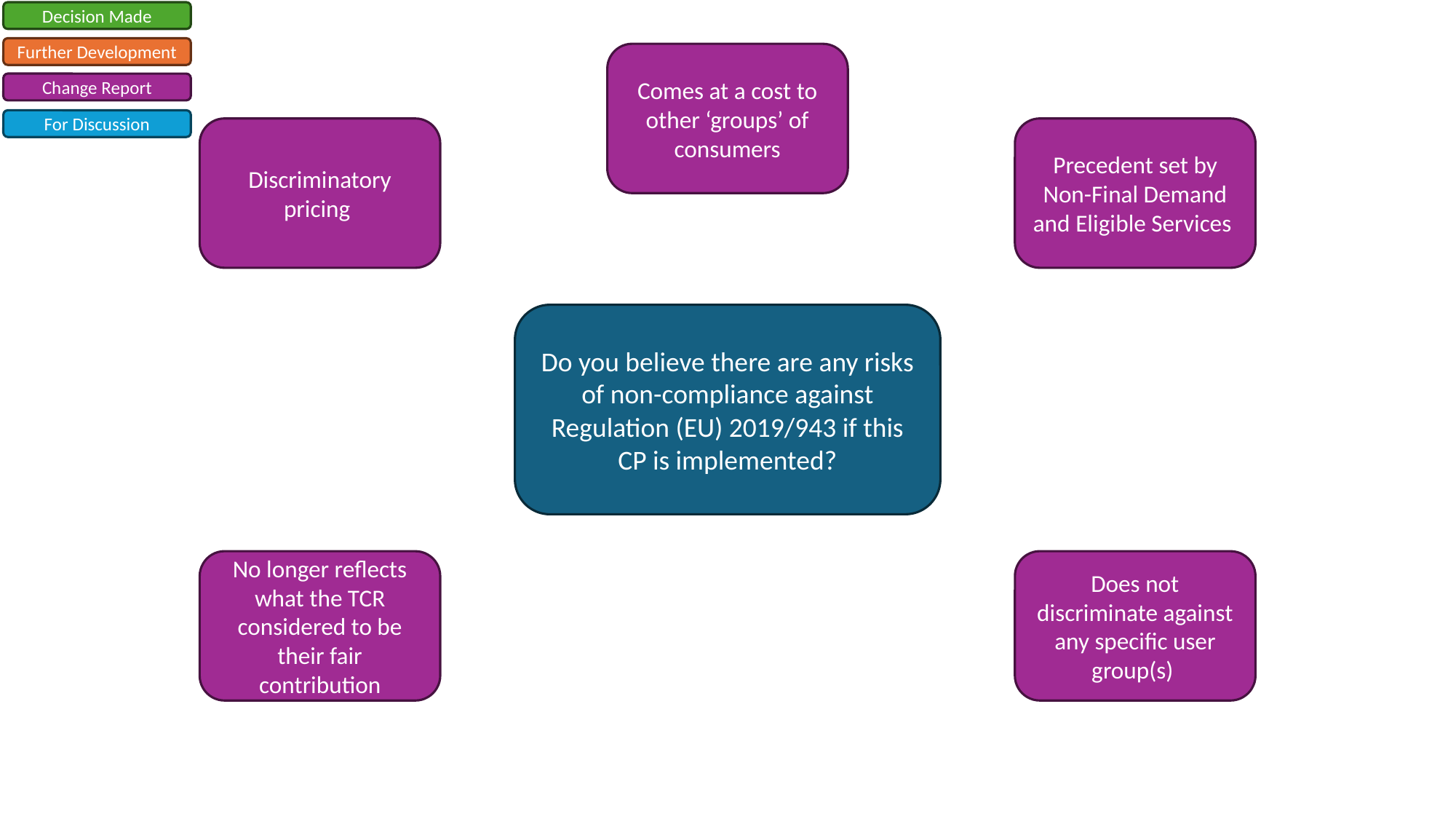

Decision Made
Further Development
Comes at a cost to other ‘groups’ of consumers
Change Report
For Discussion
Discriminatory pricing
Precedent set by Non-Final Demand and Eligible Services
Do you believe there are any risks of non-compliance against Regulation (EU) 2019/943 if this CP is implemented?
No longer reflects what the TCR considered to be their fair contribution
Does not discriminate against any specific user group(s)